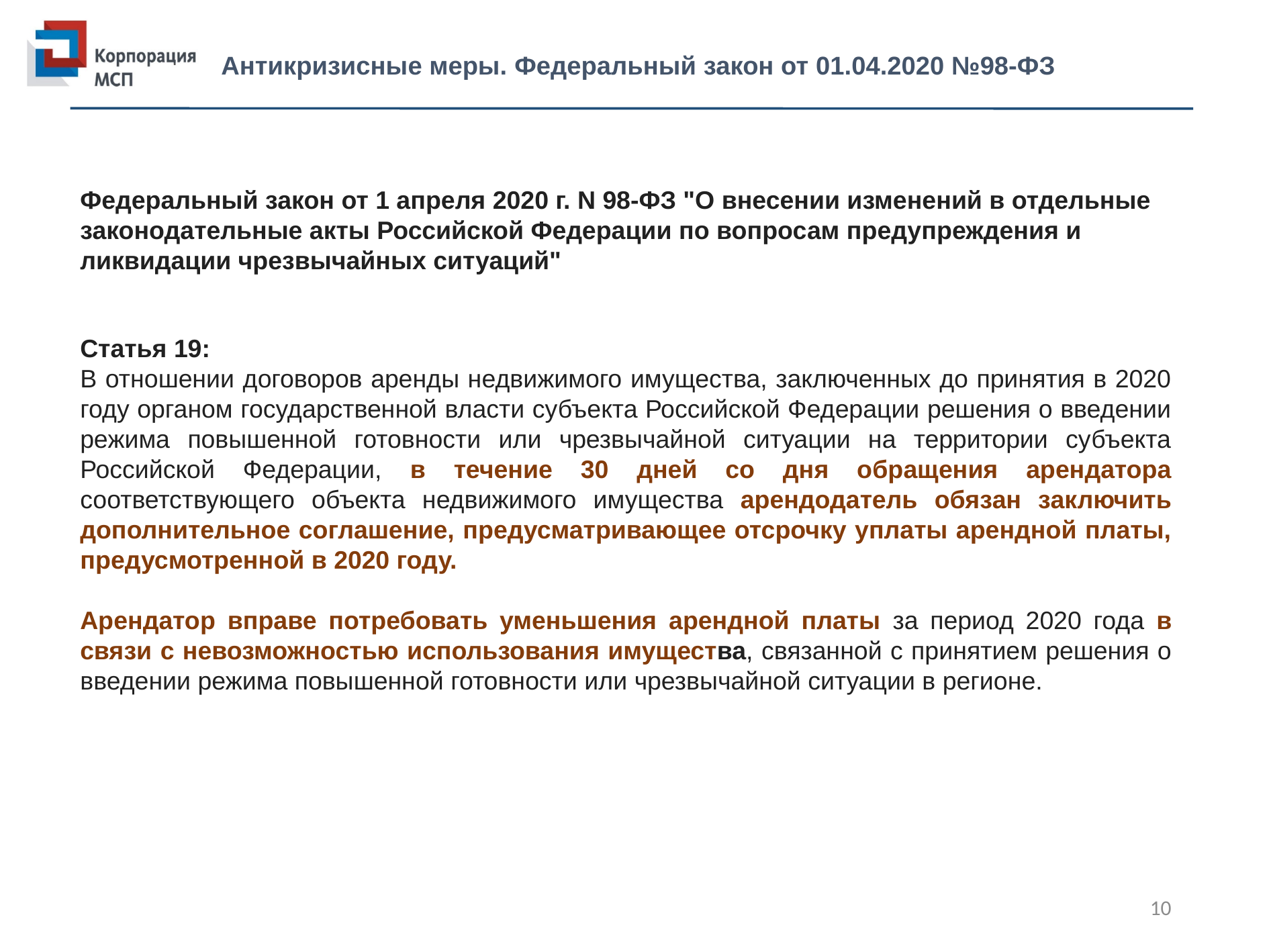

Антикризисные меры. Федеральный закон от 01.04.2020 №98-ФЗ
Федеральный закон от 1 апреля 2020 г. N 98-ФЗ "О внесении изменений в отдельные законодательные акты Российской Федерации по вопросам предупреждения и ликвидации чрезвычайных ситуаций"
Статья 19:
В отношении договоров аренды недвижимого имущества, заключенных до принятия в 2020 году органом государственной власти субъекта Российской Федерации решения о введении режима повышенной готовности или чрезвычайной ситуации на территории субъекта Российской Федерации, в течение 30 дней со дня обращения арендатора соответствующего объекта недвижимого имущества арендодатель обязан заключить дополнительное соглашение, предусматривающее отсрочку уплаты арендной платы, предусмотренной в 2020 году.

Арендатор вправе потребовать уменьшения арендной платы за период 2020 года в связи с невозможностью использования имущества, связанной с принятием решения о введении режима повышенной готовности или чрезвычайной ситуации в регионе.
10